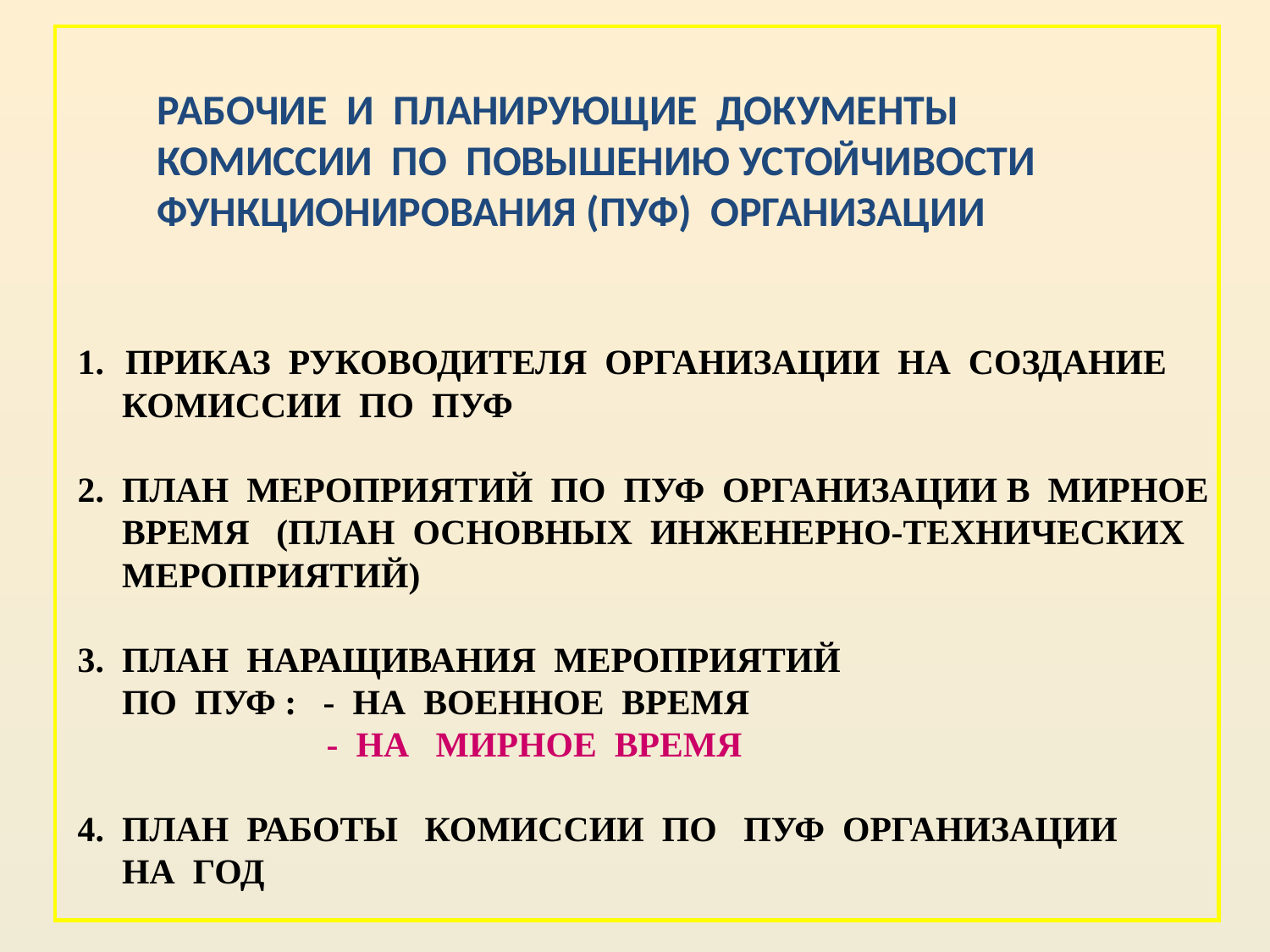

РАБОЧИЕ  И  ПЛАНИРУЮЩИЕ  ДОКУМЕНТЫ КОМИССИИ  ПО  ПОВЫШЕНИЮ УСТОЙЧИВОСТИ    ФУНКЦИОНИРОВАНИЯ (ПУФ)  ОРГАНИЗАЦИИ

1.  ПРИКАЗ  РУКОВОДИТЕЛЯ  ОРГАНИЗАЦИИ  НА  СОЗДАНИЕ
     КОМИССИИ  ПО  ПУФ

2.  ПЛАН  МЕРОПРИЯТИЙ  ПО  ПУФ  ОРГАНИЗАЦИИ В  МИРНОЕ
     ВРЕМЯ   (ПЛАН  ОСНОВНЫХ  ИНЖЕНЕРНО-ТЕХНИЧЕСКИХ
     МЕРОПРИЯТИЙ)

3.  ПЛАН  НАРАЩИВАНИЯ  МЕРОПРИЯТИЙ
     ПО  ПУФ :   -  НА  ВОЕННОЕ  ВРЕМЯ
                            -  НА   МИРНОЕ  ВРЕМЯ

4.  ПЛАН  РАБОТЫ   КОМИССИИ  ПО   ПУФ  ОРГАНИЗАЦИИ
     НА  ГОД